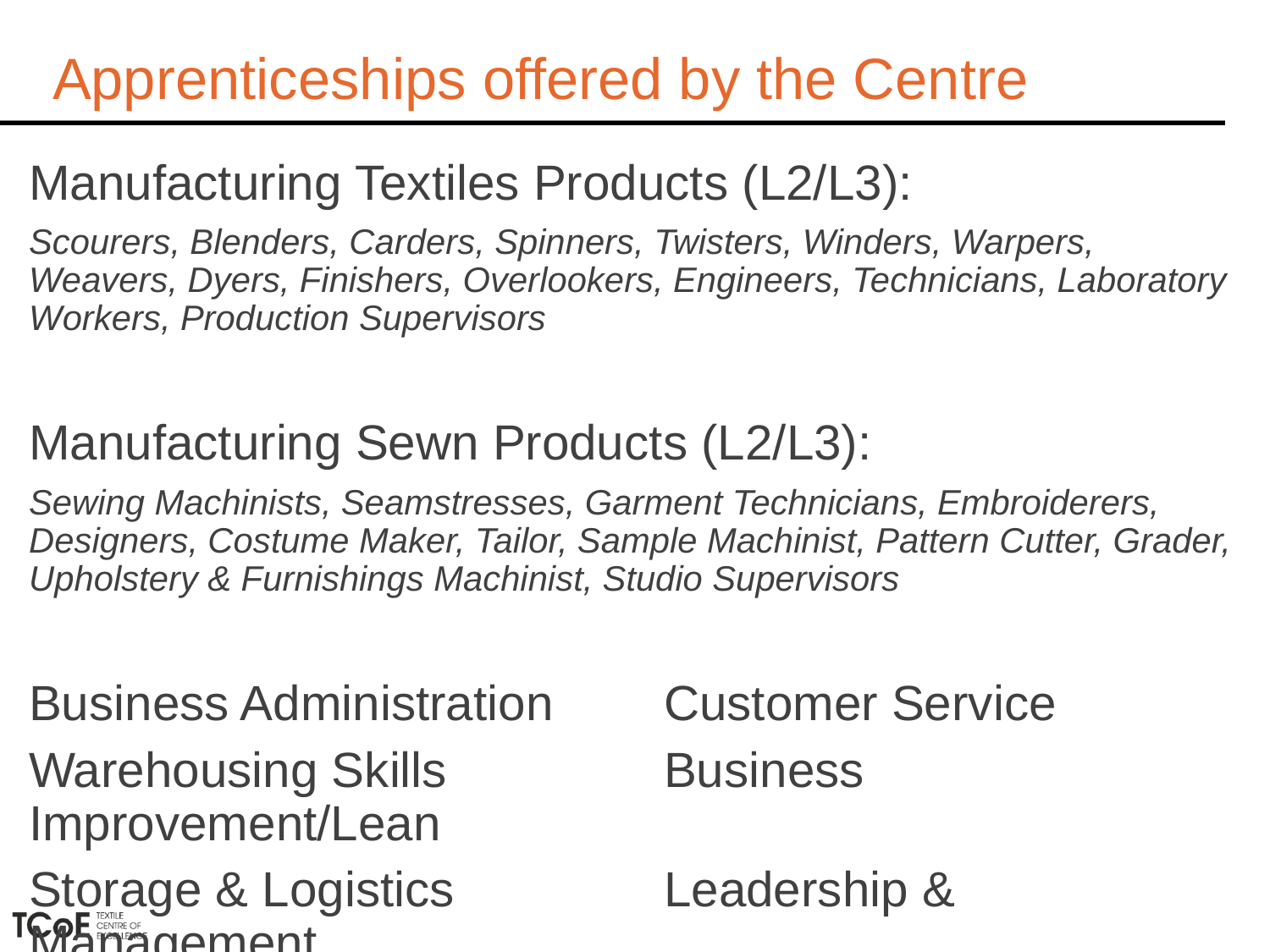

# Apprenticeships offered by the Centre
Manufacturing Textiles Products (L2/L3):
Scourers, Blenders, Carders, Spinners, Twisters, Winders, Warpers, Weavers, Dyers, Finishers, Overlookers, Engineers, Technicians, Laboratory Workers, Production Supervisors

Manufacturing Sewn Products (L2/L3):
Sewing Machinists, Seamstresses, Garment Technicians, Embroiderers, Designers, Costume Maker, Tailor, Sample Machinist, Pattern Cutter, Grader, Upholstery & Furnishings Machinist, Studio Supervisors

Business Administration	Customer Service
Warehousing Skills		Business Improvement/Lean
Storage & Logistics		Leadership & Management